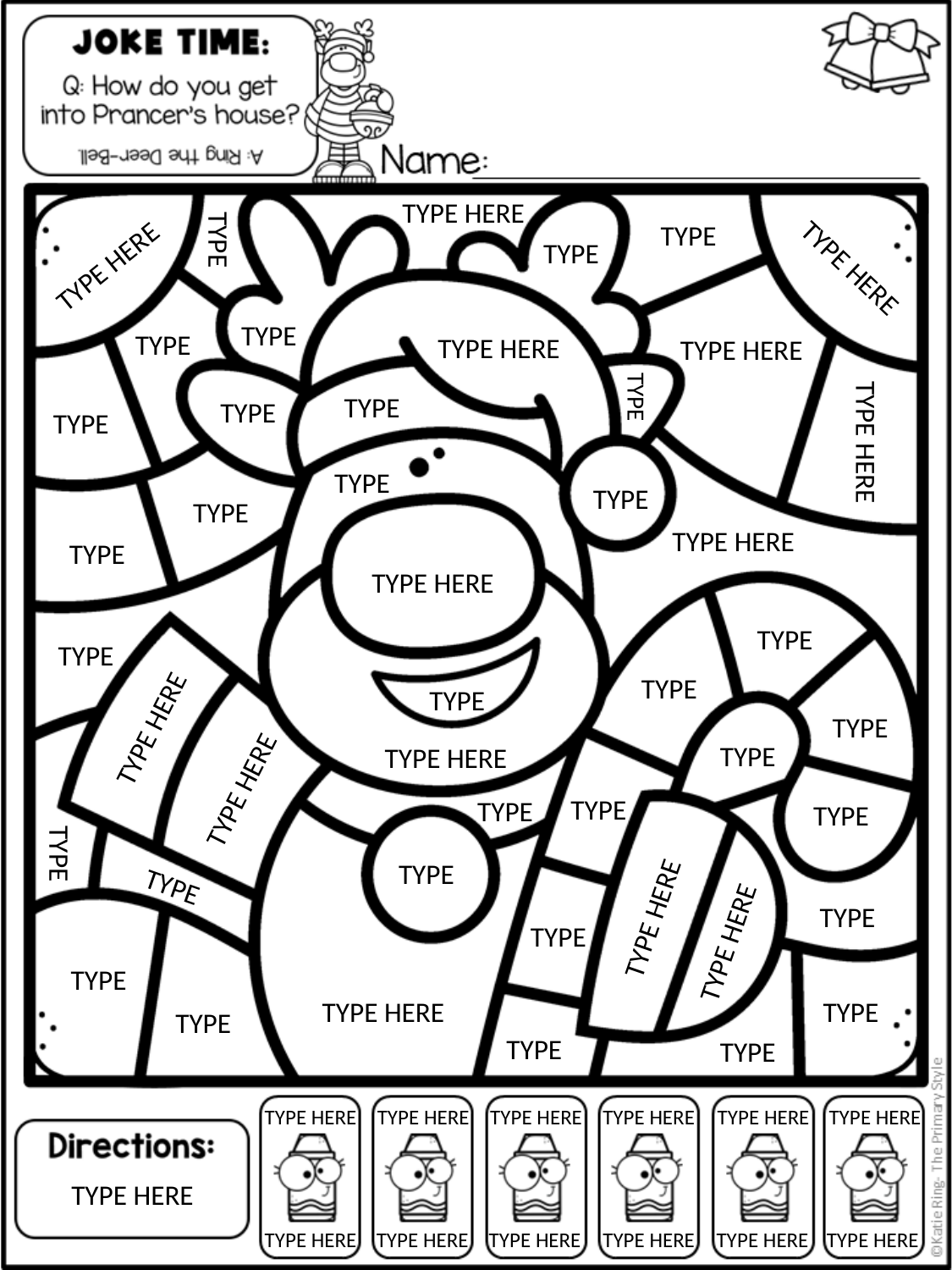

TYPE HERE
TYPE
TYPE
TYPE
TYPE HERE
TYPE HERE
TYPE
TYPE
TYPE HERE
TYPE HERE
TYPE
TYPE
TYPE
TYPE
TYPE HERE
TYPE
TYPE
TYPE
TYPE HERE
TYPE
TYPE HERE
TYPE
TYPE
TYPE
TYPE
TYPE
TYPE HERE
TYPE
TYPE HERE
TYPE HERE
TYPE
TYPE
TYPE
TYPE
TYPE
TYPE
TYPE
TYPE HERE
TYPE
TYPE HERE
TYPE
TYPE HERE
TYPE
TYPE
TYPE
TYPE
TYPE HERE
TYPE HERE
TYPE HERE
TYPE HERE
TYPE HERE
TYPE HERE
TYPE HERE
TYPE HERE
TYPE HERE
TYPE HERE
TYPE HERE
TYPE HERE
TYPE HERE